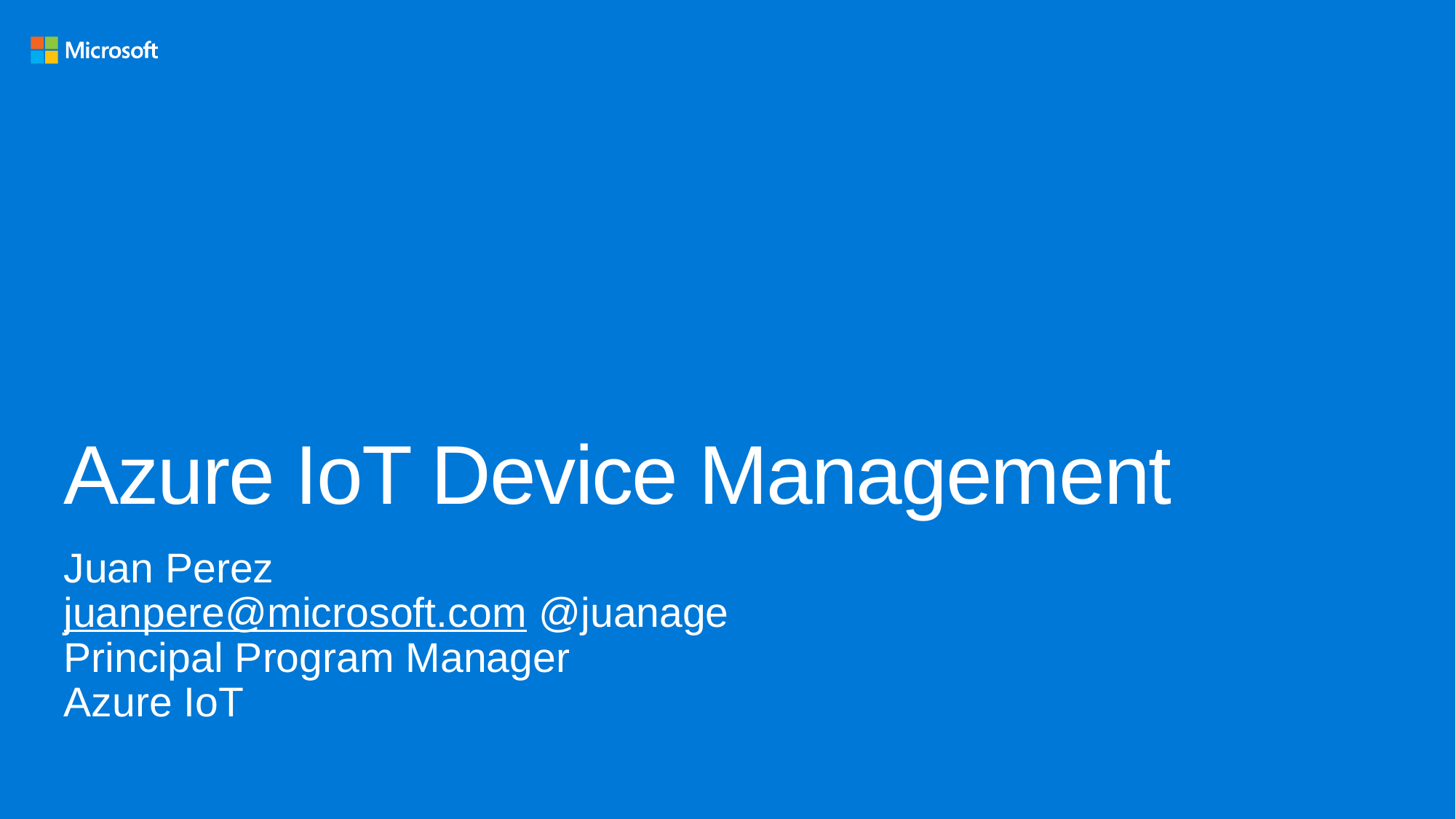

# Azure IoT Device Management
Juan Perez
juanpere@microsoft.com @juanage
Principal Program Manager
Azure IoT